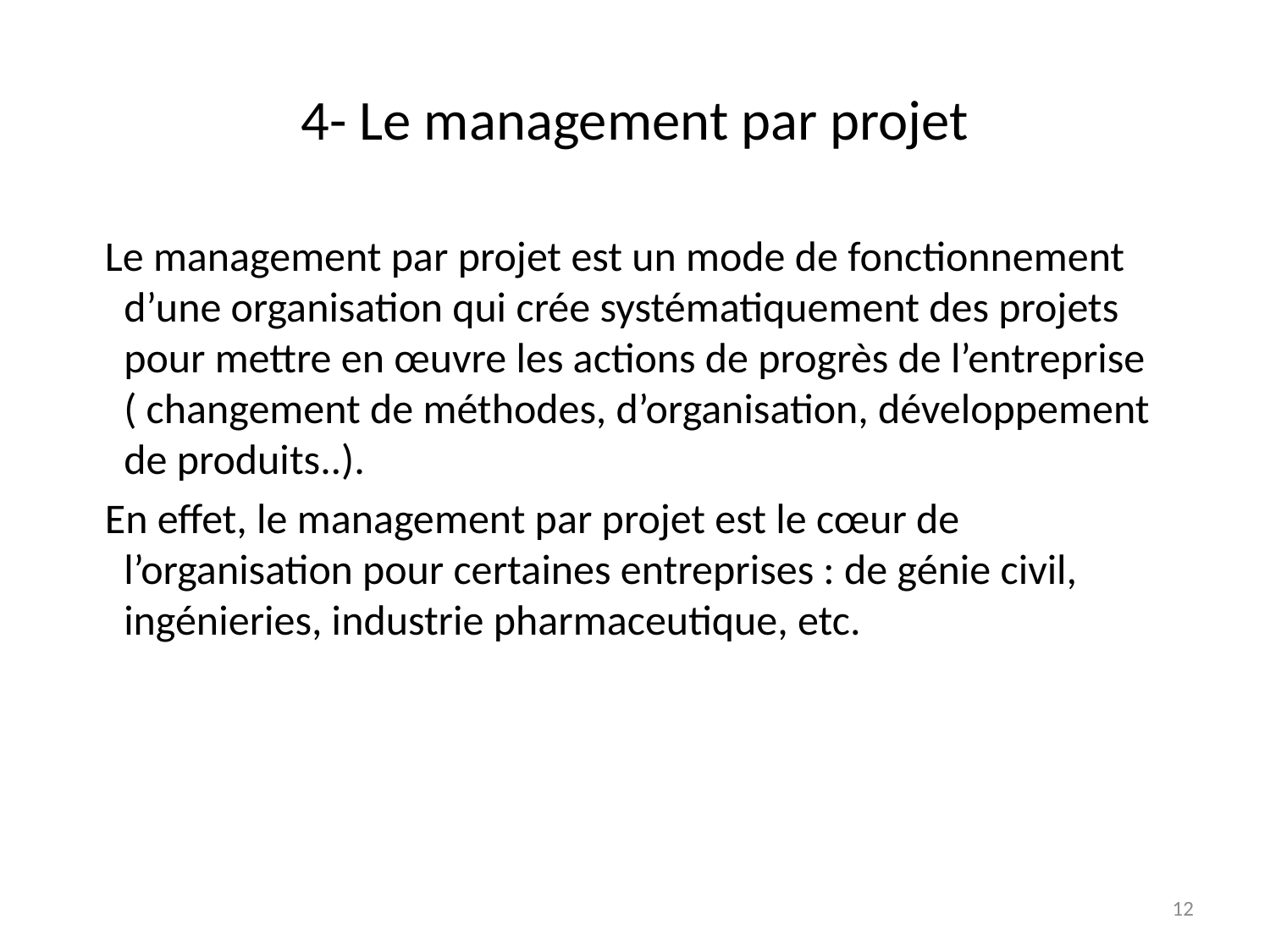

# 4- Le management par projet
   Le management par projet est un mode de fonctionnement d’une organisation qui crée systématiquement des projets pour mettre en œuvre les actions de progrès de l’entreprise ( changement de méthodes, d’organisation, développement de produits..).
   En effet, le management par projet est le cœur de l’organisation pour certaines entreprises : de génie civil, ingénieries, industrie pharmaceutique, etc.
12